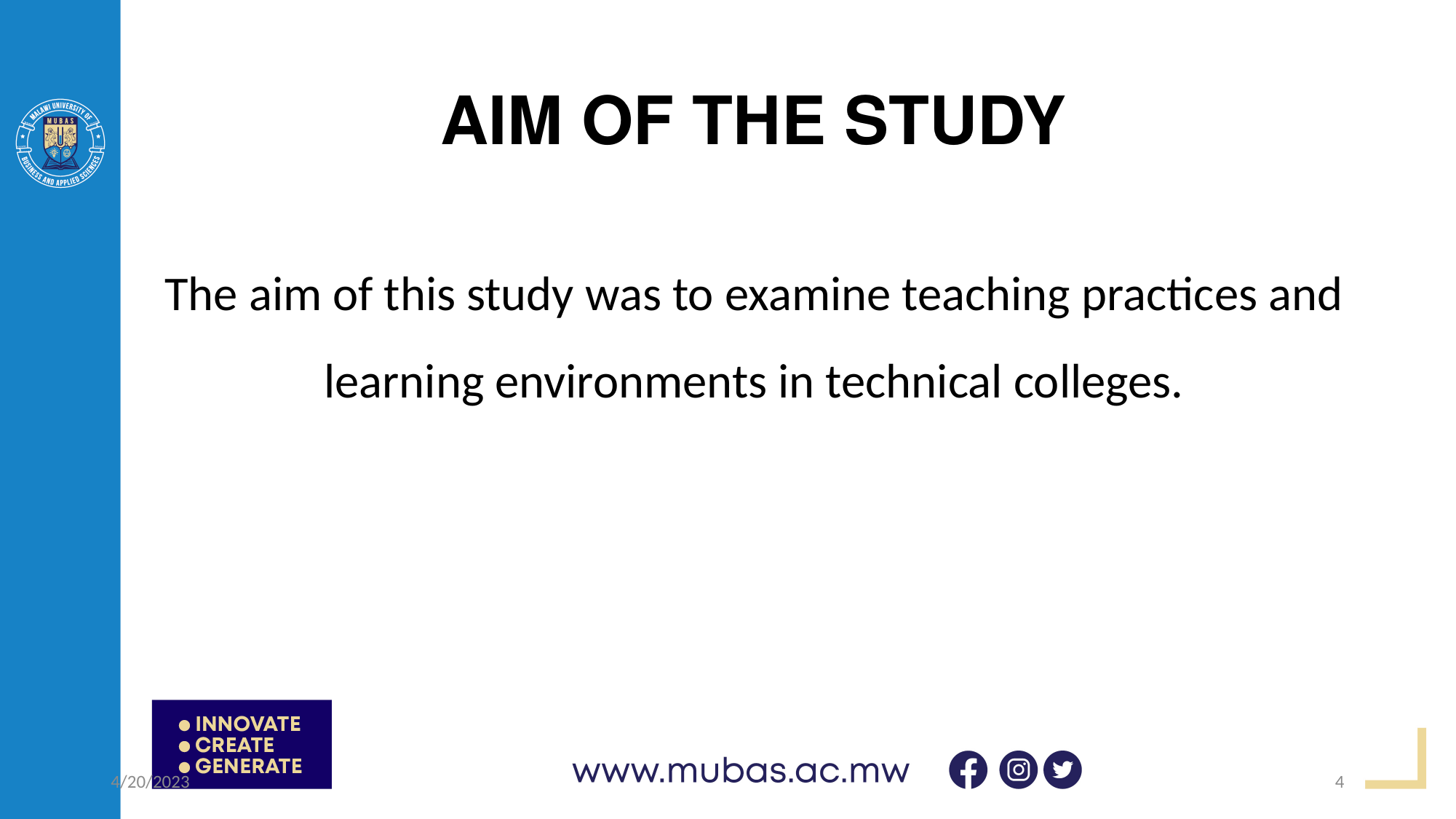

# AIM OF THE STUDY
The aim of this study was to examine teaching practices and learning environments in technical colleges.
4/20/2023
4